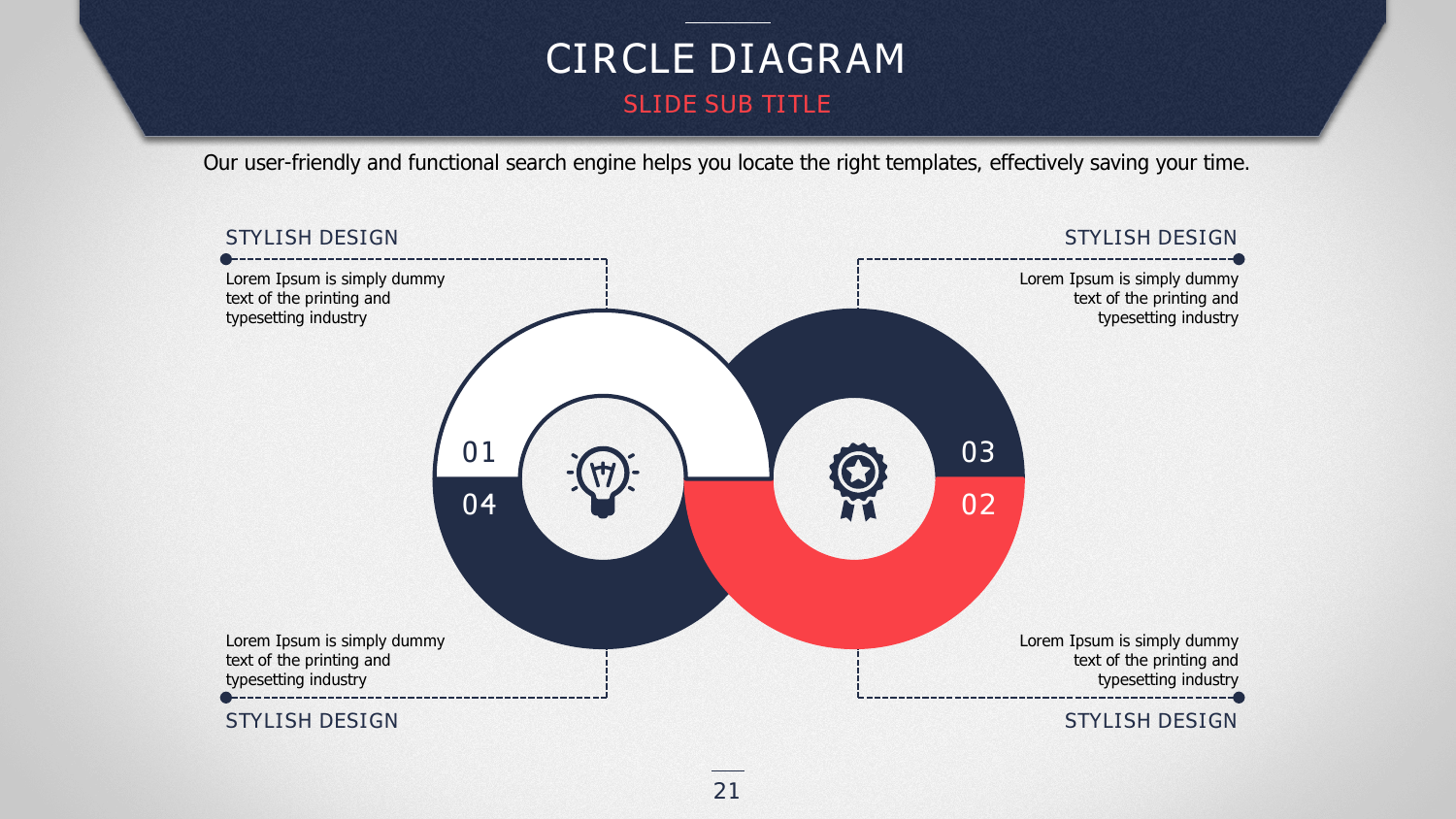

CIRCLE DIAGRAM
SLIDE SUB TITLE
Our user-friendly and functional search engine helps you locate the right templates, effectively saving your time.
STYLISH DESIGN
Lorem Ipsum is simply dummy text of the printing and typesetting industry
STYLISH DESIGN
Lorem Ipsum is simply dummy text of the printing and typesetting industry

01
03

04
02
STYLISH DESIGN
Lorem Ipsum is simply dummy text of the printing and typesetting industry
STYLISH DESIGN
Lorem Ipsum is simply dummy text of the printing and typesetting industry
21